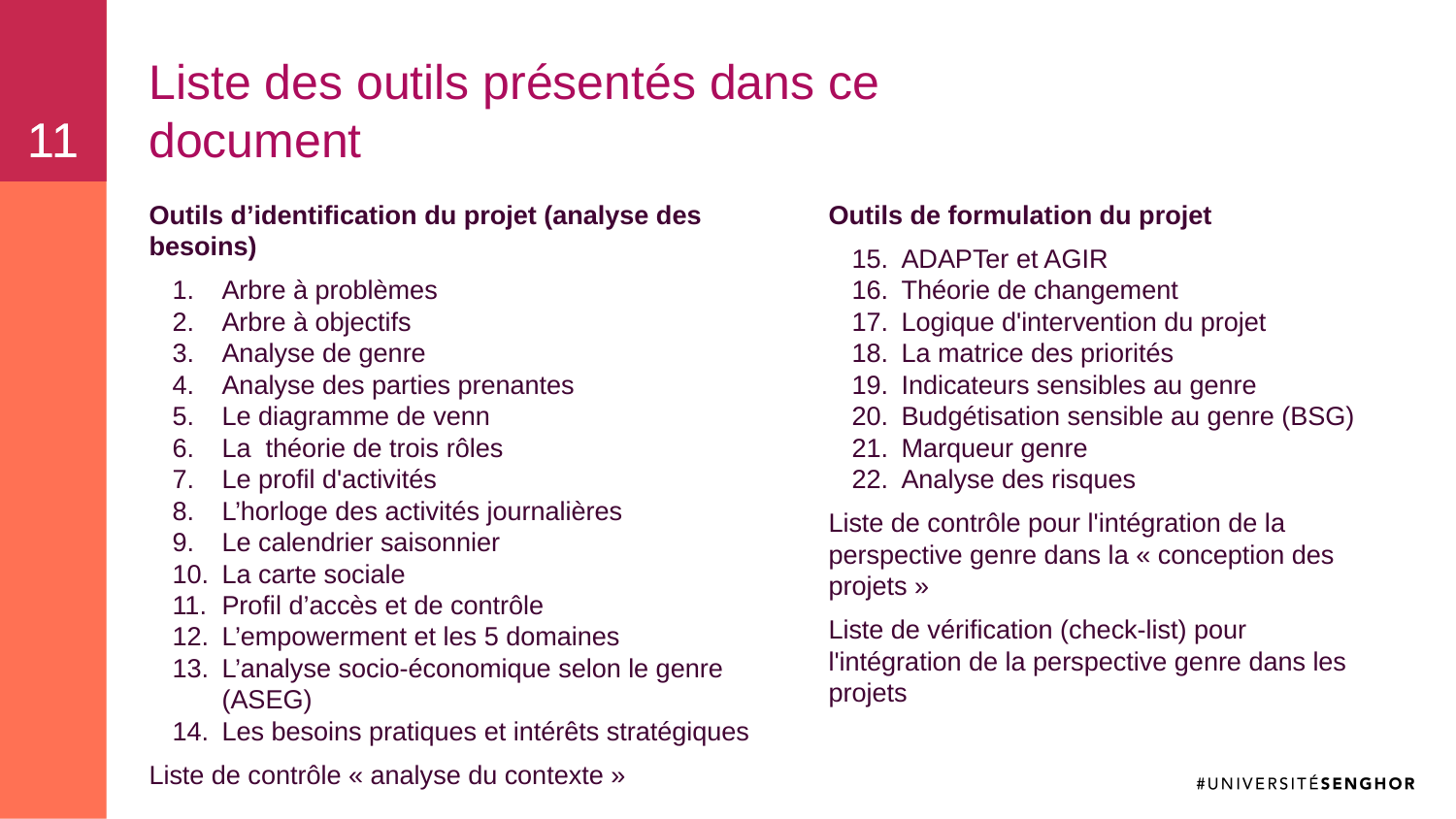

11
11
# Liste des outils présentés dans ce document
Outils de formulation du projet
ADAPTer et AGIR
Théorie de changement
Logique d'intervention du projet
La matrice des priorités
Indicateurs sensibles au genre
Budgétisation sensible au genre (BSG)
Marqueur genre
Analyse des risques
Liste de contrôle pour l'intégration de la perspective genre dans la « conception des projets »
Liste de vérification (check-list) pour l'intégration de la perspective genre dans les projets
Outils d’identification du projet (analyse des besoins)
Arbre à problèmes
Arbre à objectifs
Analyse de genre
Analyse des parties prenantes
Le diagramme de venn
La  théorie de trois rôles
Le profil d'activités
L’horloge des activités journalières
Le calendrier saisonnier
La carte sociale
Profil d’accès et de contrôle
L’empowerment et les 5 domaines
L’analyse socio-économique selon le genre (ASEG)
Les besoins pratiques et intérêts stratégiques
Liste de contrôle « analyse du contexte »